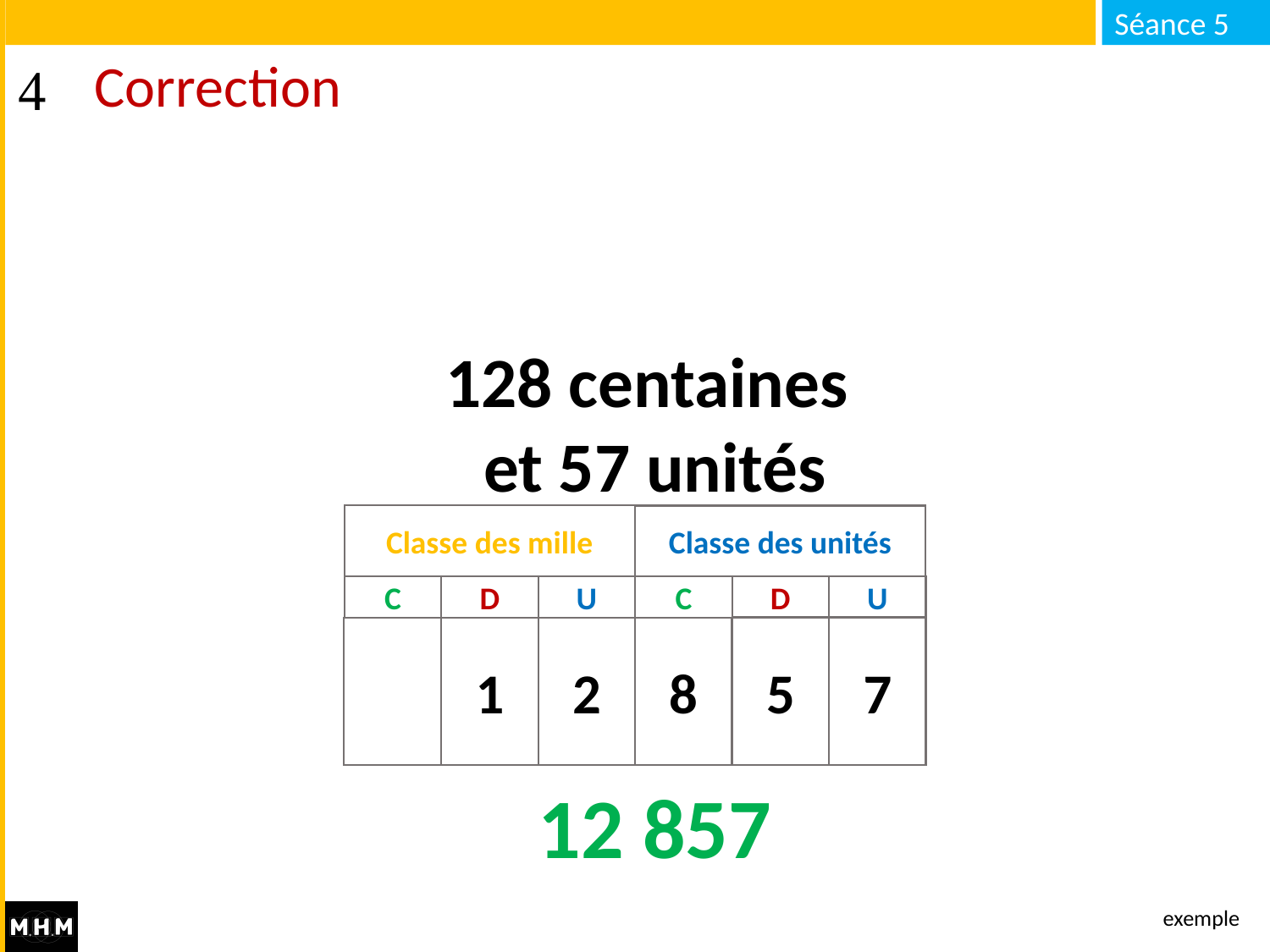

# Correction
128 centaines
et 57 unités
Classe des mille
Classe des unités
D
U
D
U
C
C
5
7
1
2
8

12 857
exemple